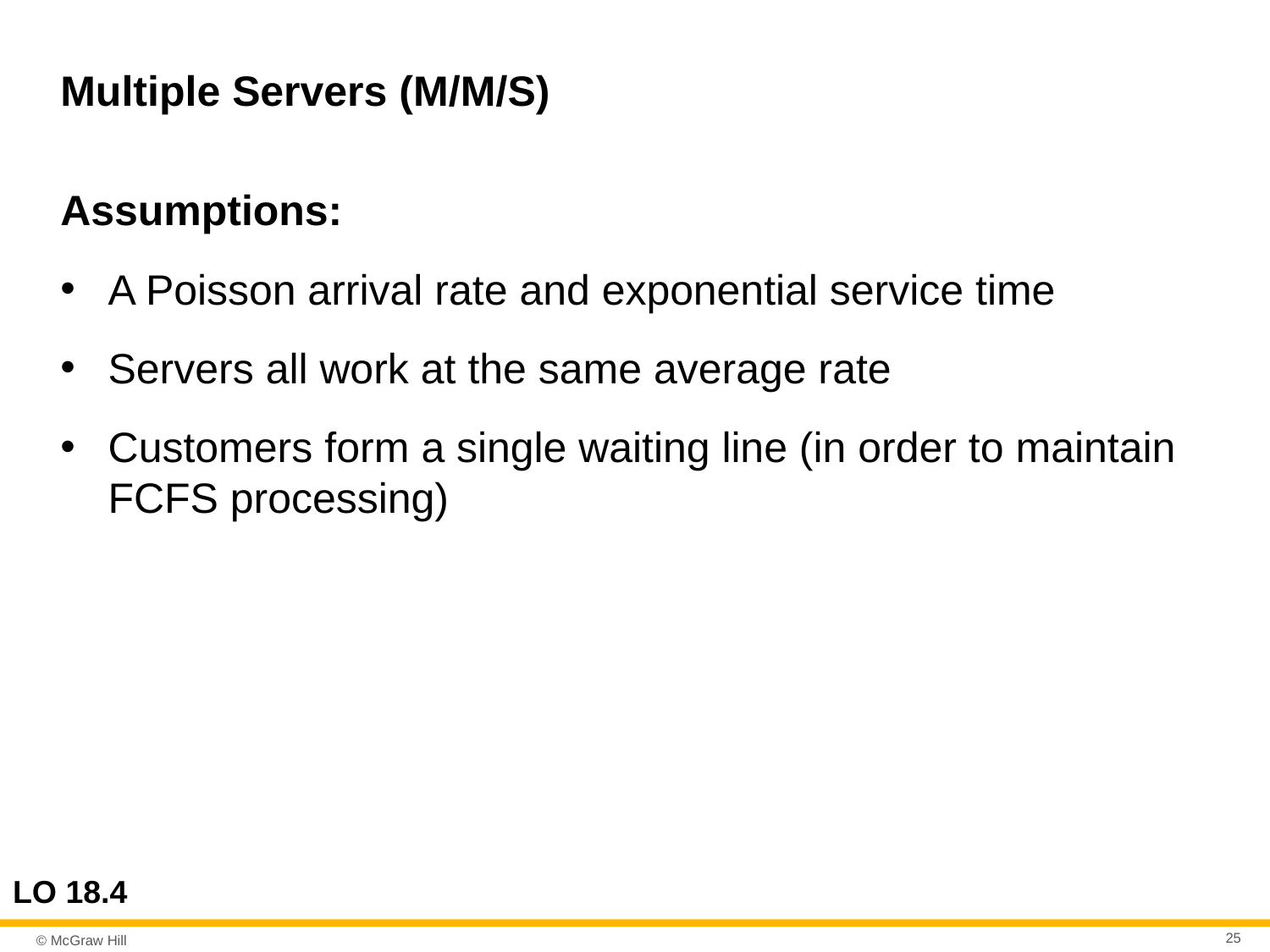

# Multiple Servers (M/M/S)
Assumptions:
A Poisson arrival rate and exponential service time
Servers all work at the same average rate
Customers form a single waiting line (in order to maintain FCFS processing)
LO 18.4